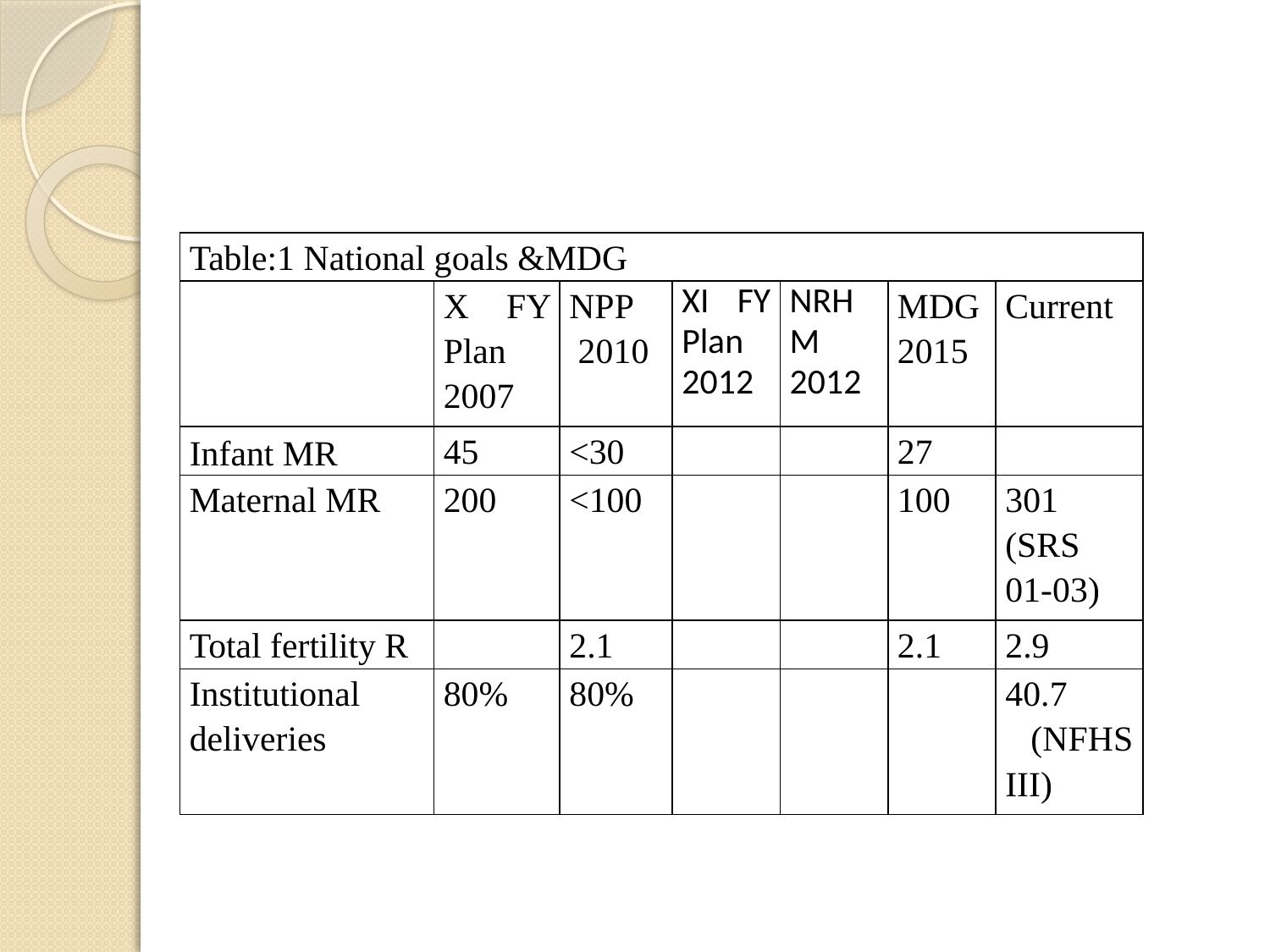

#
| Table:1 National goals &MDG |  |  |  |  |  |  |
| --- | --- | --- | --- | --- | --- | --- |
|  | X FY Plan 2007 | NPP 2010 | XI FY Plan 2012 | NRHM 2012 | MDG 2015 | Current |
| Infant MR | 45 | <30 |  |  | 27 |  |
| Maternal MR | 200 | <100 |  |  | 100 | 301 (SRS 01-03) |
| Total fertility R |  | 2.1 |  |  | 2.1 | 2.9 |
| Institutional deliveries | 80% | 80% |  |  |  | 40.7 (NFHS III) |